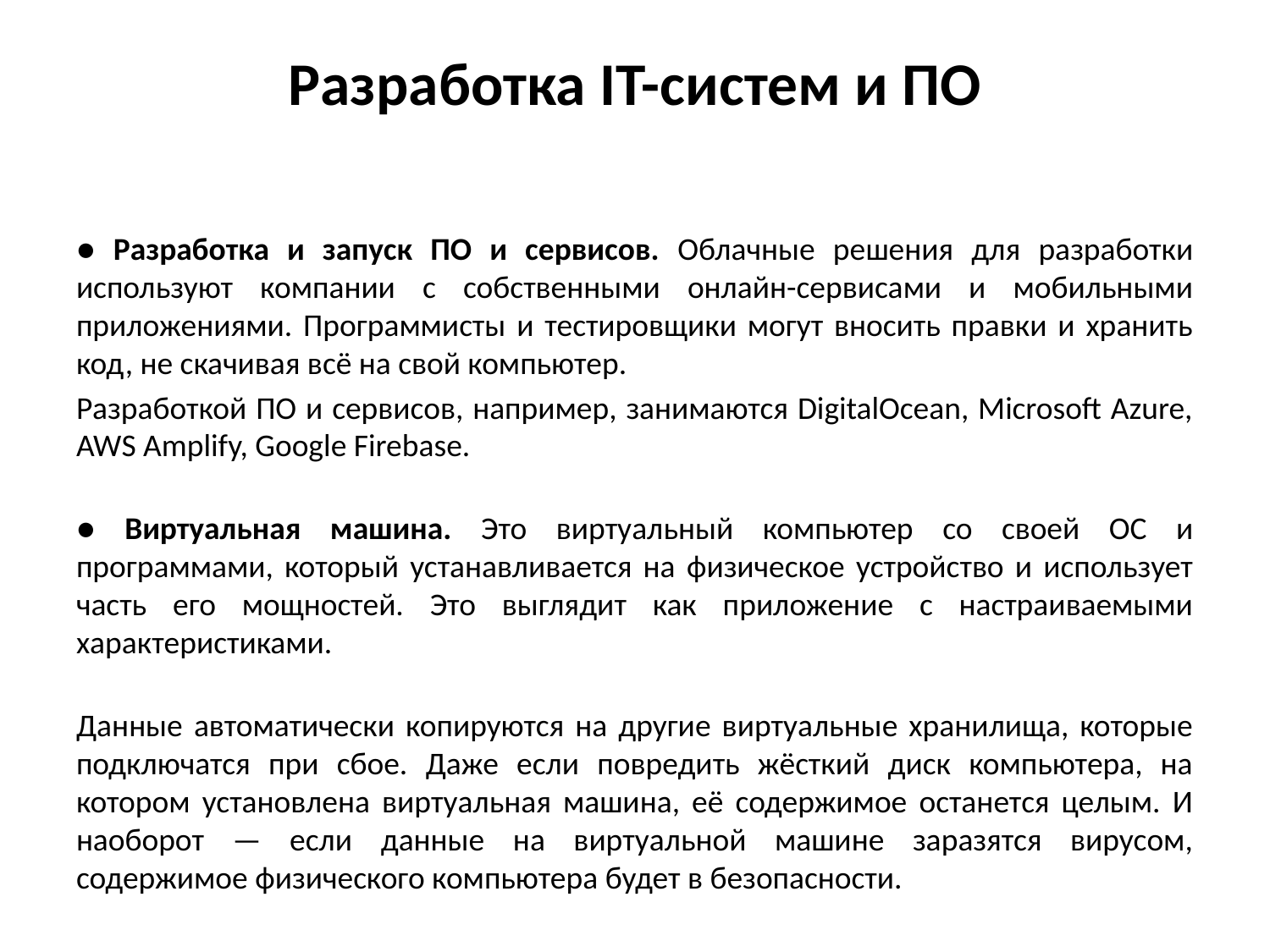

# Разработка IT-систем и ПО
● Разработка и запуск ПО и сервисов. Облачные решения для разработки используют компании с собственными онлайн-сервисами и мобильными приложениями. Программисты и тестировщики могут вносить правки и хранить код, не скачивая всё на свой компьютер.
Разработкой ПО и сервисов, например, занимаются DigitalOcean, Microsoft Azure, AWS Amplify, Google Firebase.
● Виртуальная машина. Это виртуальный компьютер со своей ОС и программами, который устанавливается на физическое устройство и использует часть его мощностей. Это выглядит как приложение с настраиваемыми характеристиками.
Данные автоматически копируются на другие виртуальные хранилища, которые подключатся при сбое. Даже если повредить жёсткий диск компьютера, на котором установлена виртуальная машина, её содержимое останется целым. И наоборот — если данные на виртуальной машине заразятся вирусом, содержимое физического компьютера будет в безопасности.